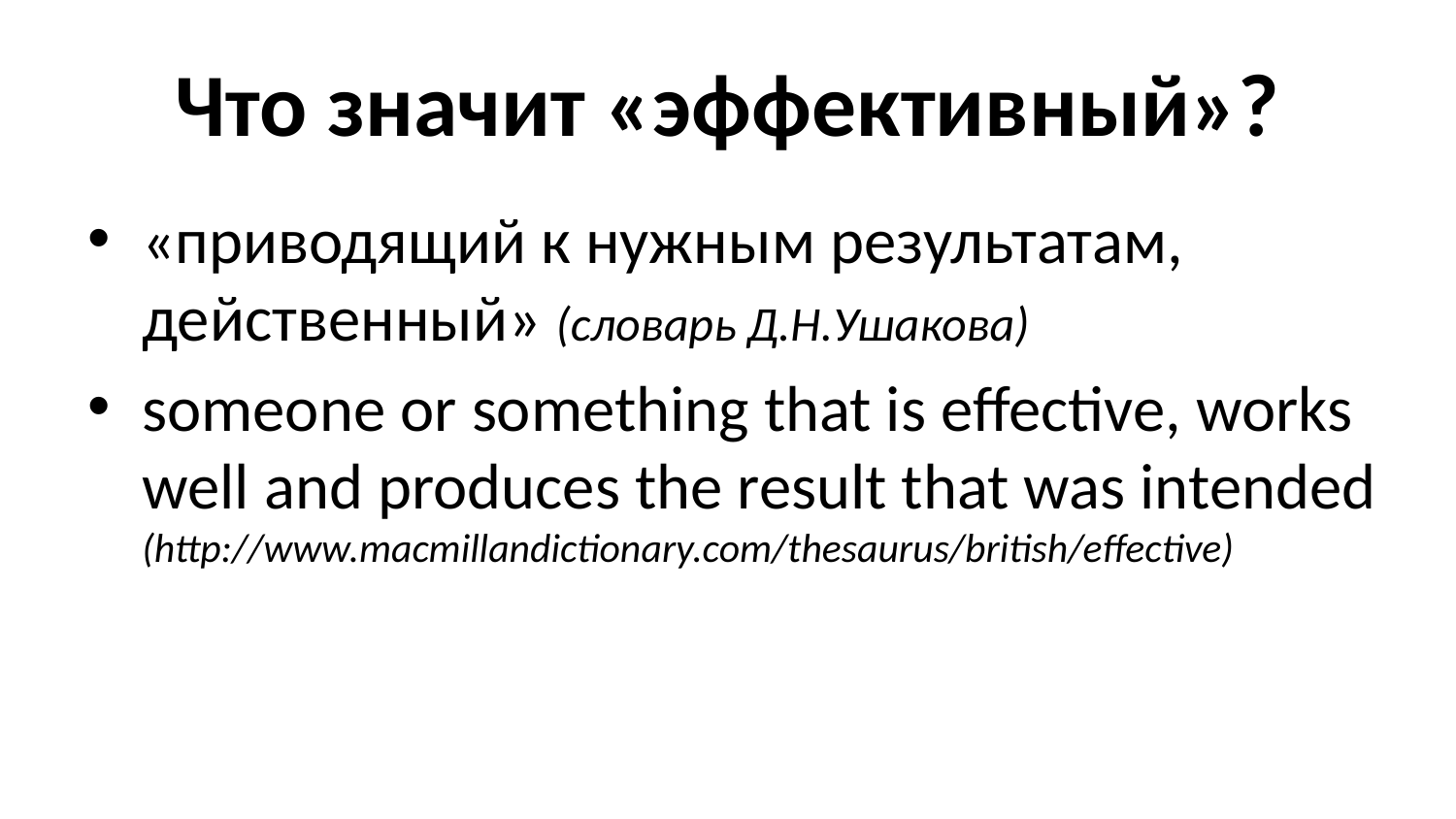

# Что значит «эффективный»?
«приводящий к нужным результатам, действенный» (словарь Д.Н.Ушакова)
someone or something that is effective, works well and produces the result that was intended (http://www.macmillandictionary.com/thesaurus/british/effective)